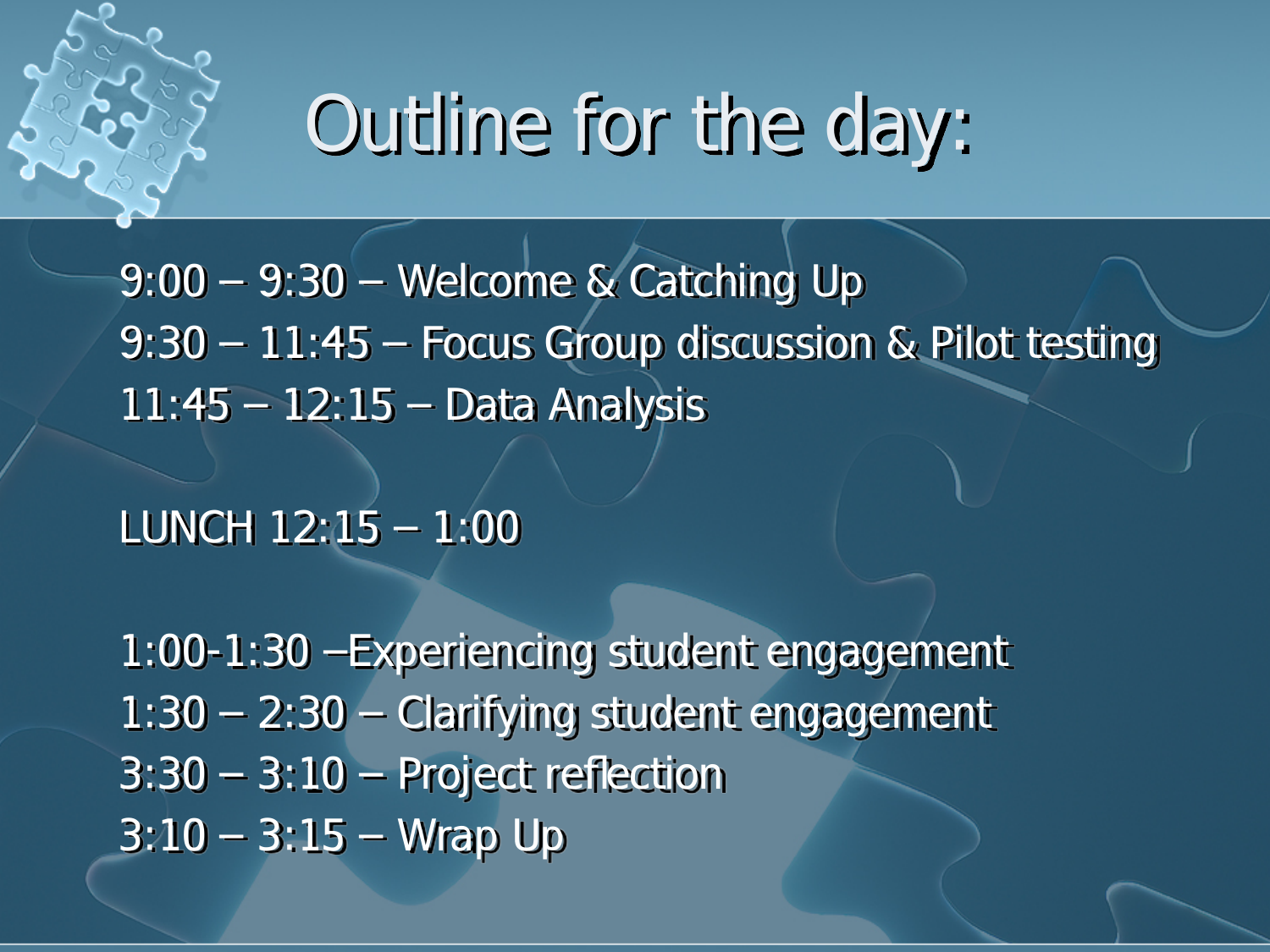

# Outline for the day:
9:00 – 9:30 – Welcome & Catching Up
9:30 – 11:45 – Focus Group discussion & Pilot testing
11:45 – 12:15 – Data Analysis

LUNCH 12:15 – 1:00

1:00-1:30 –Experiencing student engagement
1:30 – 2:30 – Clarifying student engagement
3:30 – 3:10 – Project reflection
3:10 – 3:15 – Wrap Up